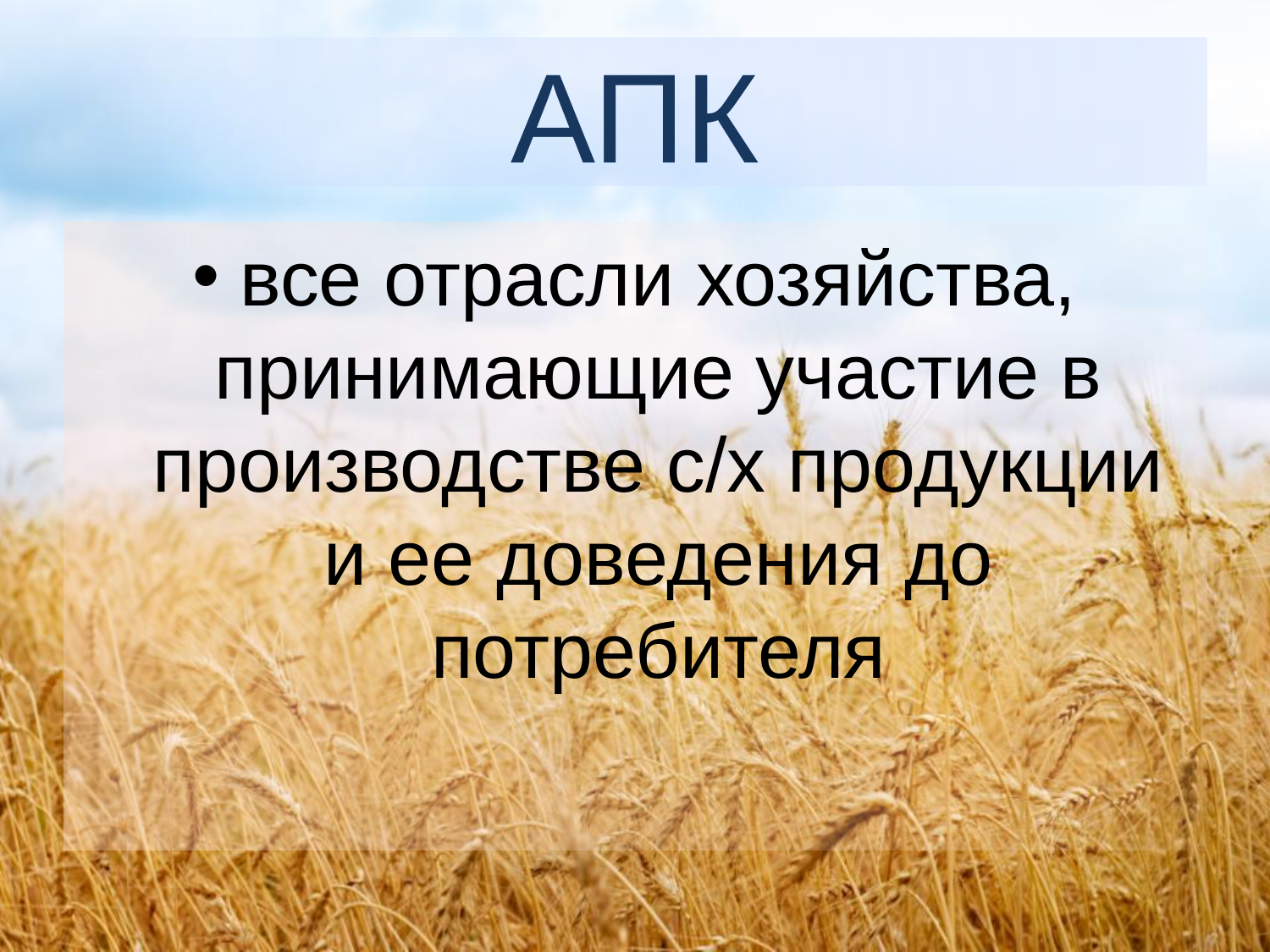

# АПК
все отрасли хозяйства, принимающие участие в производстве с/х продукции и ее доведения до потребителя